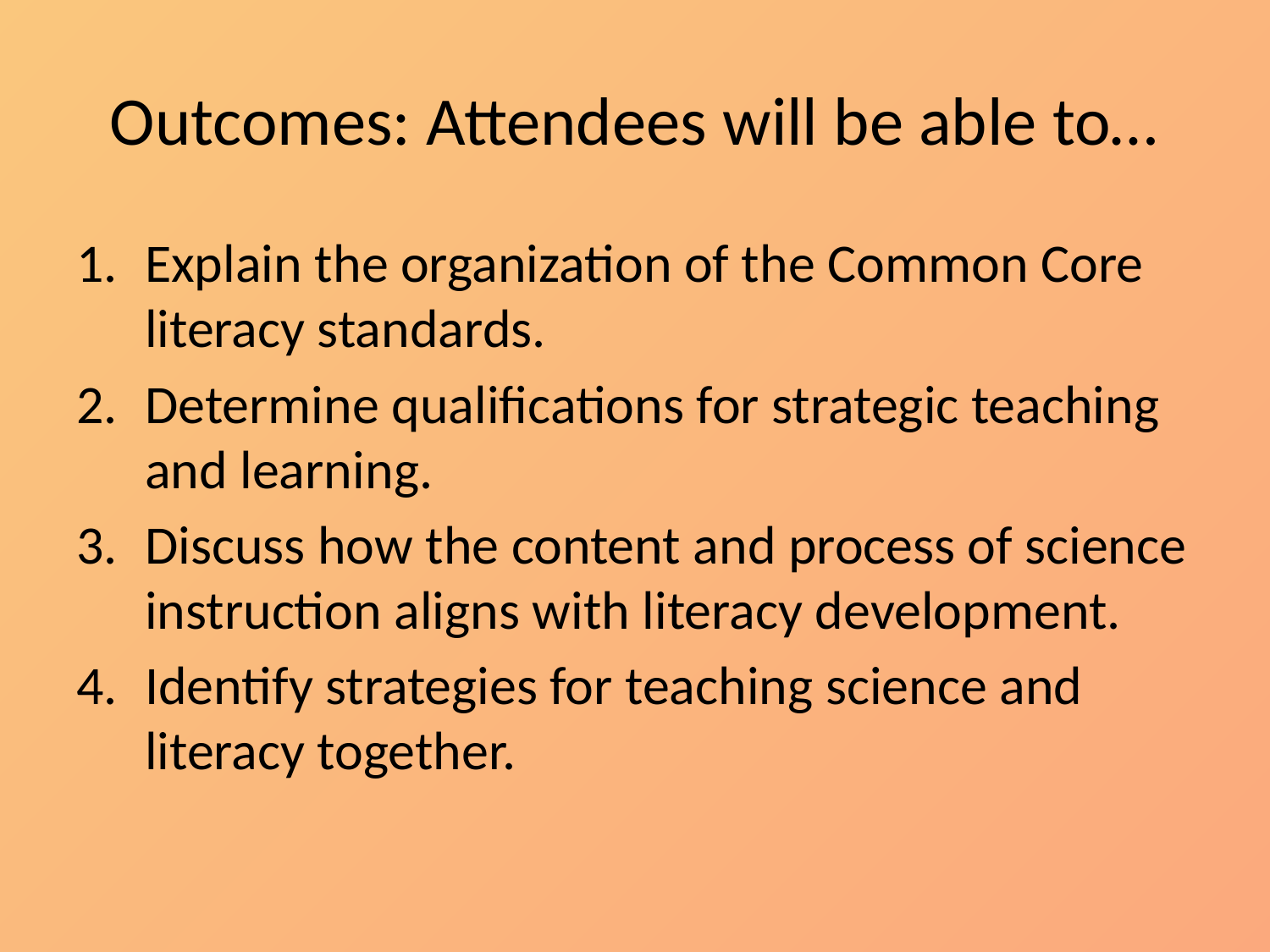

# Outcomes: Attendees will be able to…
Explain the organization of the Common Core literacy standards.
Determine qualifications for strategic teaching and learning.
Discuss how the content and process of science instruction aligns with literacy development.
Identify strategies for teaching science and literacy together.